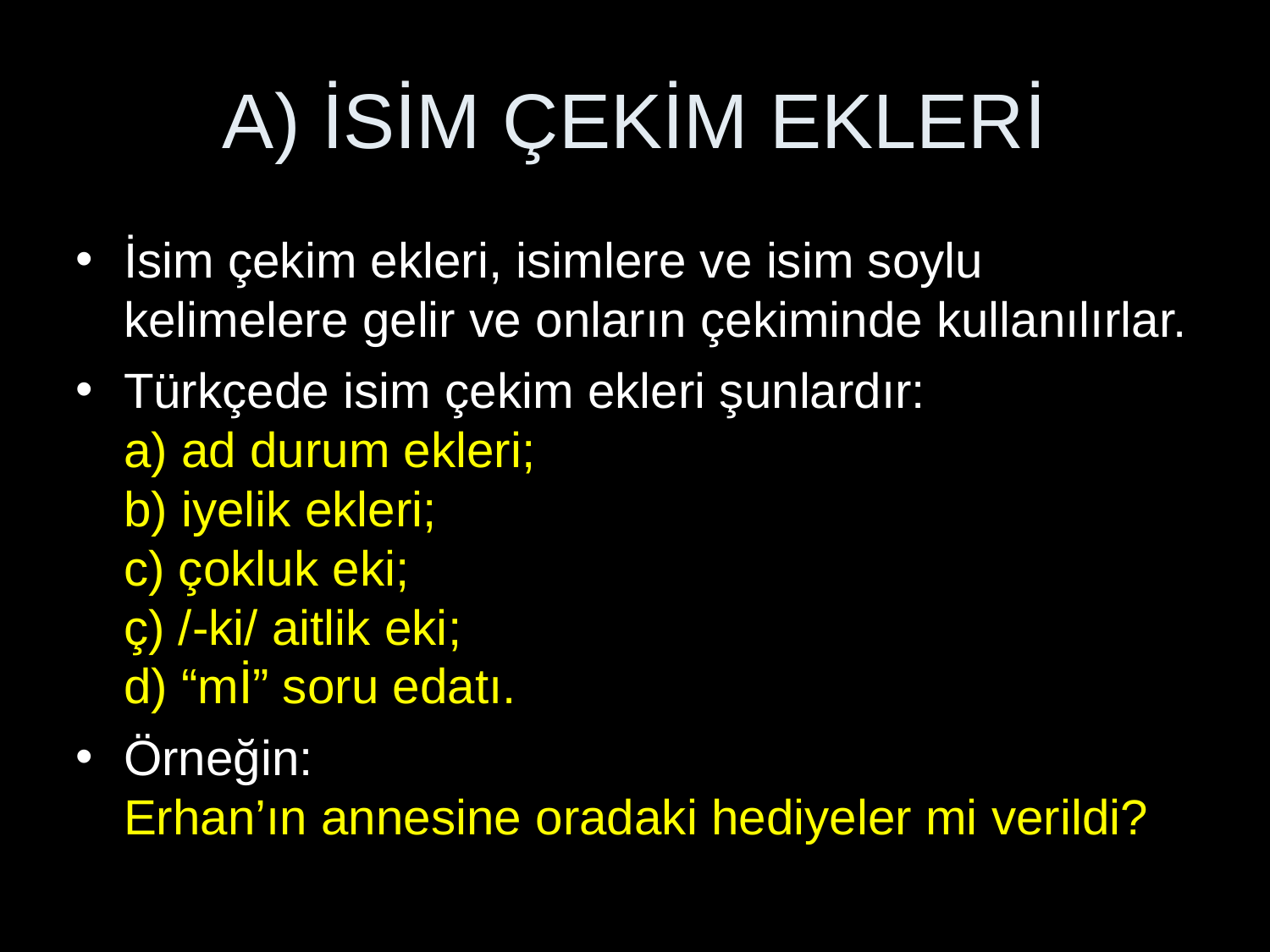

# A) İSİM ÇEKİM EKLERİ
İsim çekim ekleri, isimlere ve isim soylu kelimelere gelir ve onların çekiminde kullanılırlar.
Türkçede isim çekim ekleri şunlardır:
a) ad durum ekleri;
b) iyelik ekleri;
c) çokluk eki;
ç) /-ki/ aitlik eki;
d) “mİ” soru edatı.
Örneğin:
Erhan’ın annesine oradaki hediyeler mi verildi?